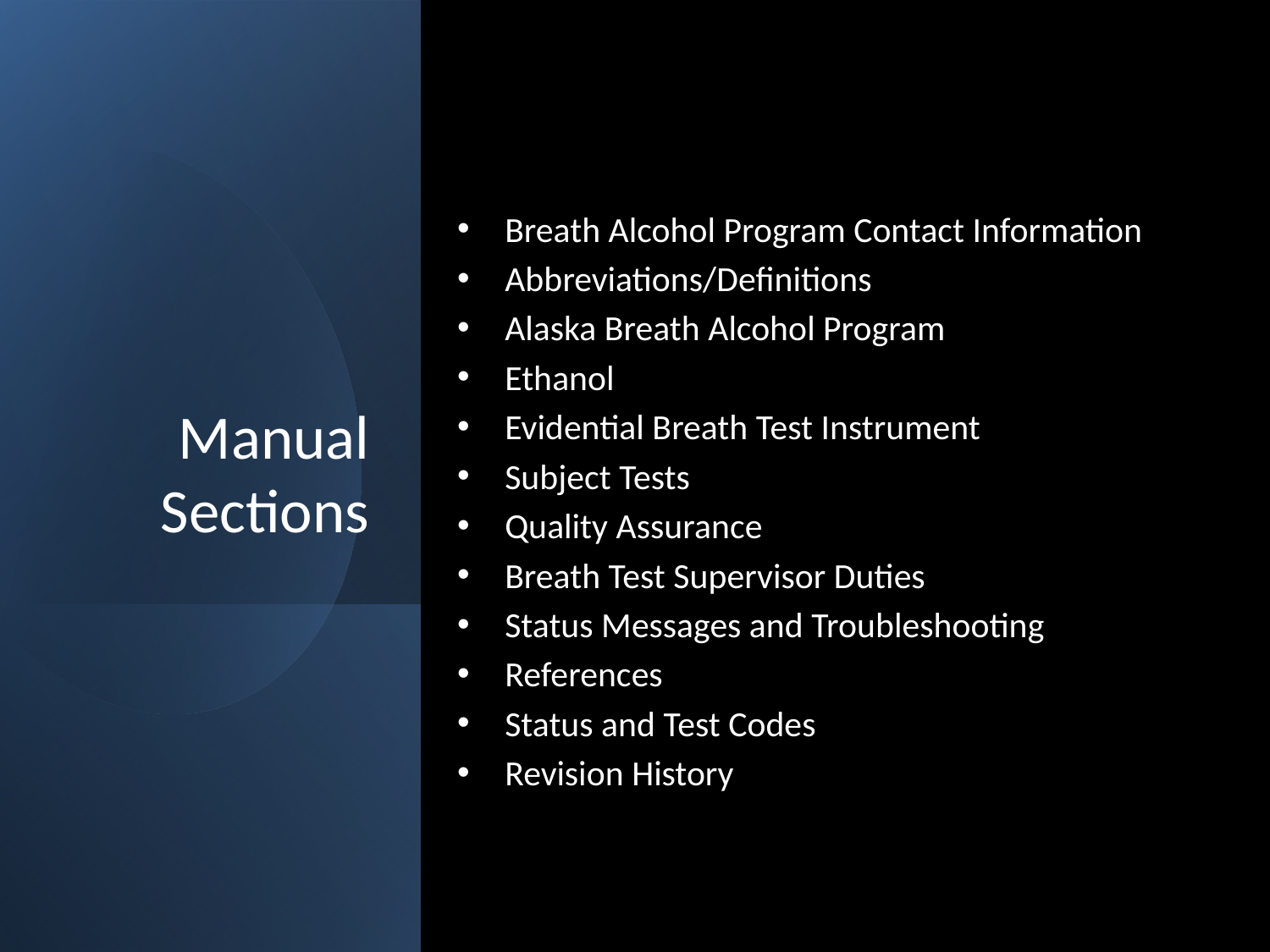

# Manual Sections

Breath Alcohol Program Contact Information
Abbreviations/Definitions
Alaska Breath Alcohol Program
Ethanol
Evidential Breath Test Instrument
Subject Tests
Quality Assurance
Breath Test Supervisor Duties
Status Messages and Troubleshooting
References
Status and Test Codes
Revision History

Approved and Issued: 2025.10.01